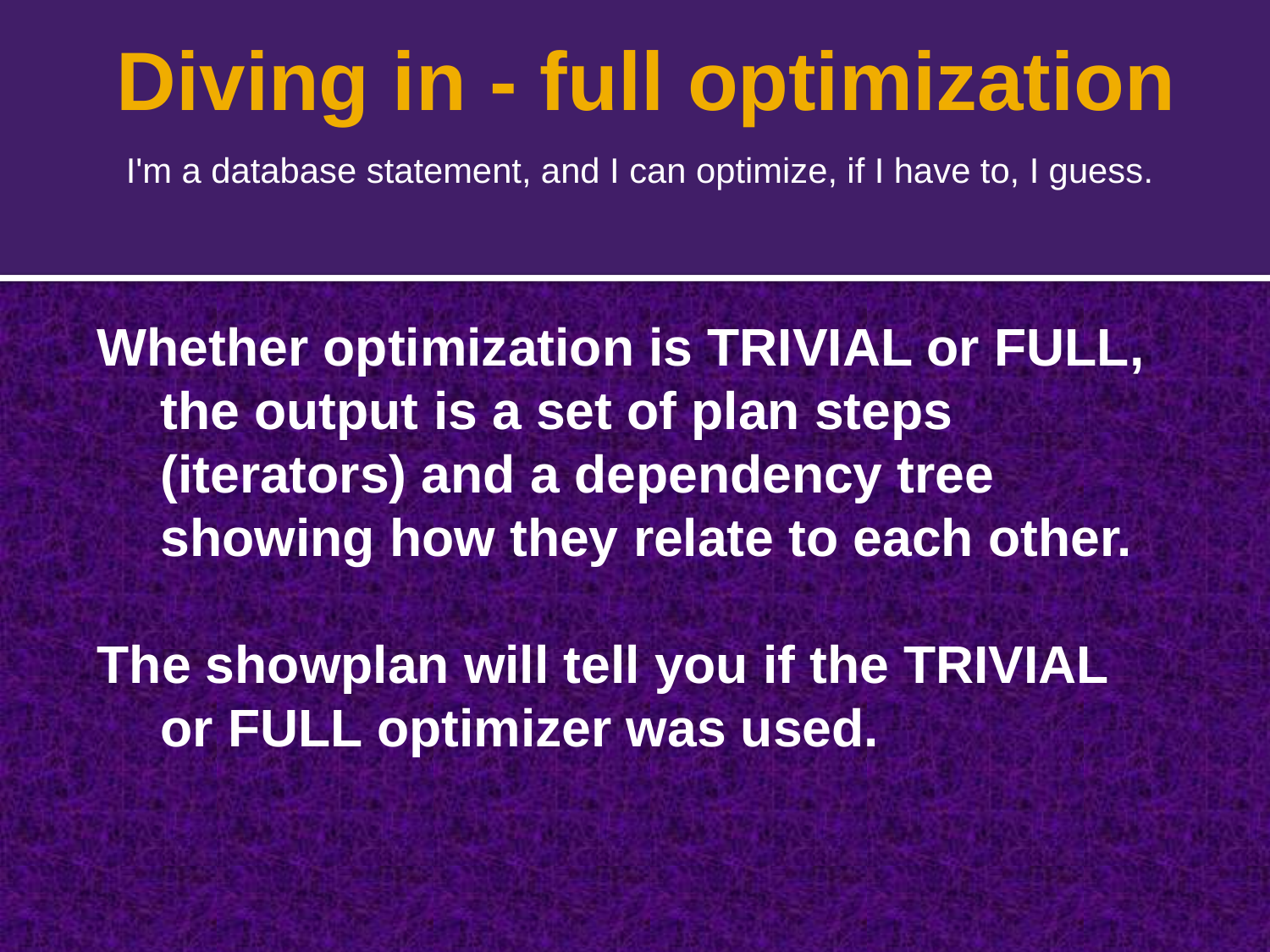

# Diving in - full optimization
I'm a database statement, and I can optimize, if I have to, I guess.
Whether optimization is TRIVIAL or FULL, the output is a set of plan steps (iterators) and a dependency tree showing how they relate to each other.

The showplan will tell you if the TRIVIAL or FULL optimizer was used.